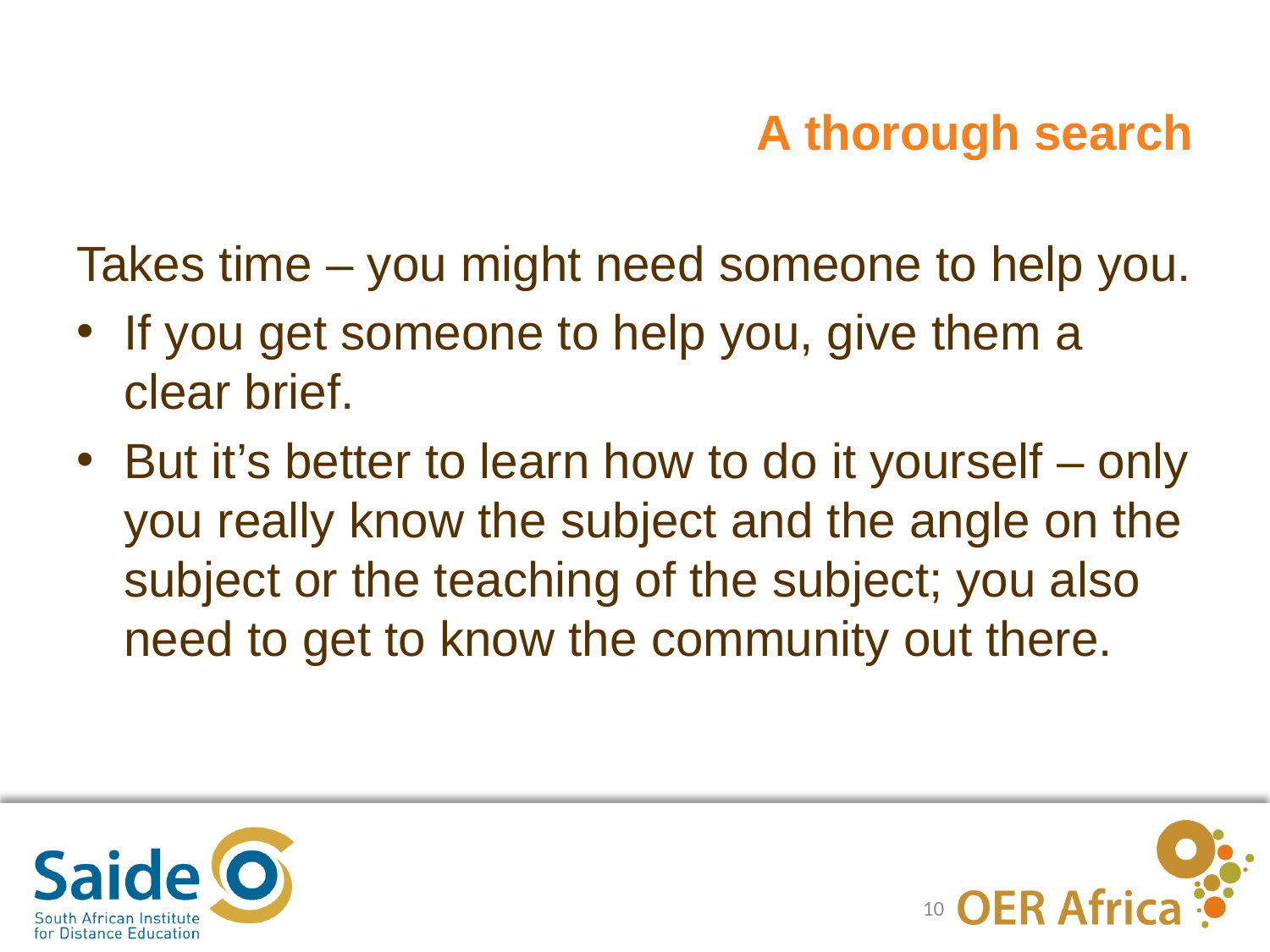

# A thorough search
Takes time – you might need someone to help you.
If you get someone to help you, give them a clear brief.
But it’s better to learn how to do it yourself – only you really know the subject and the angle on the subject or the teaching of the subject; you also need to get to know the community out there.
10